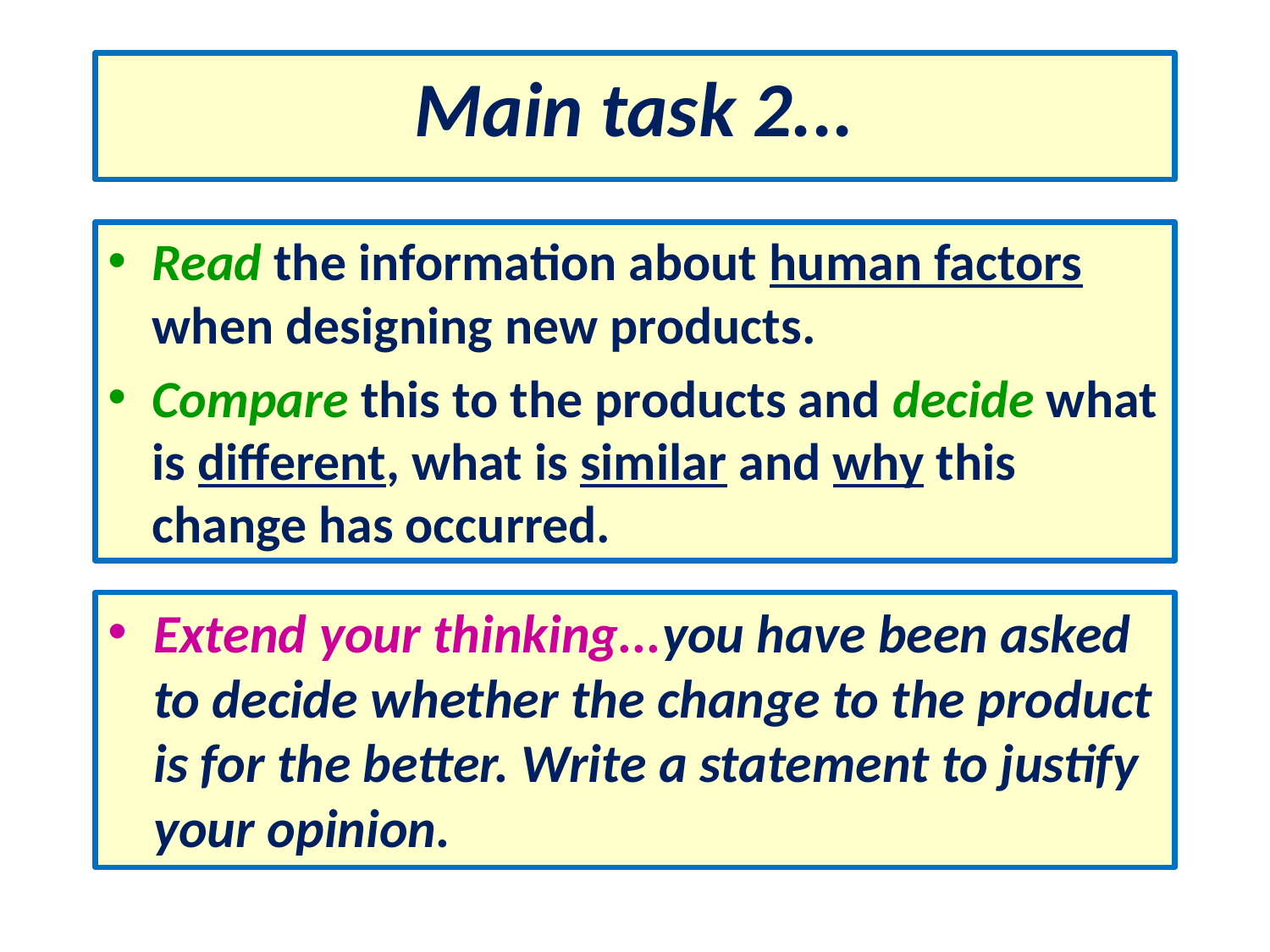

Main task 2...
Read the information about human factors when designing new products.
Compare this to the products and decide what is different, what is similar and why this change has occurred.
Extend your thinking...you have been asked to decide whether the change to the product is for the better. Write a statement to justify your opinion.